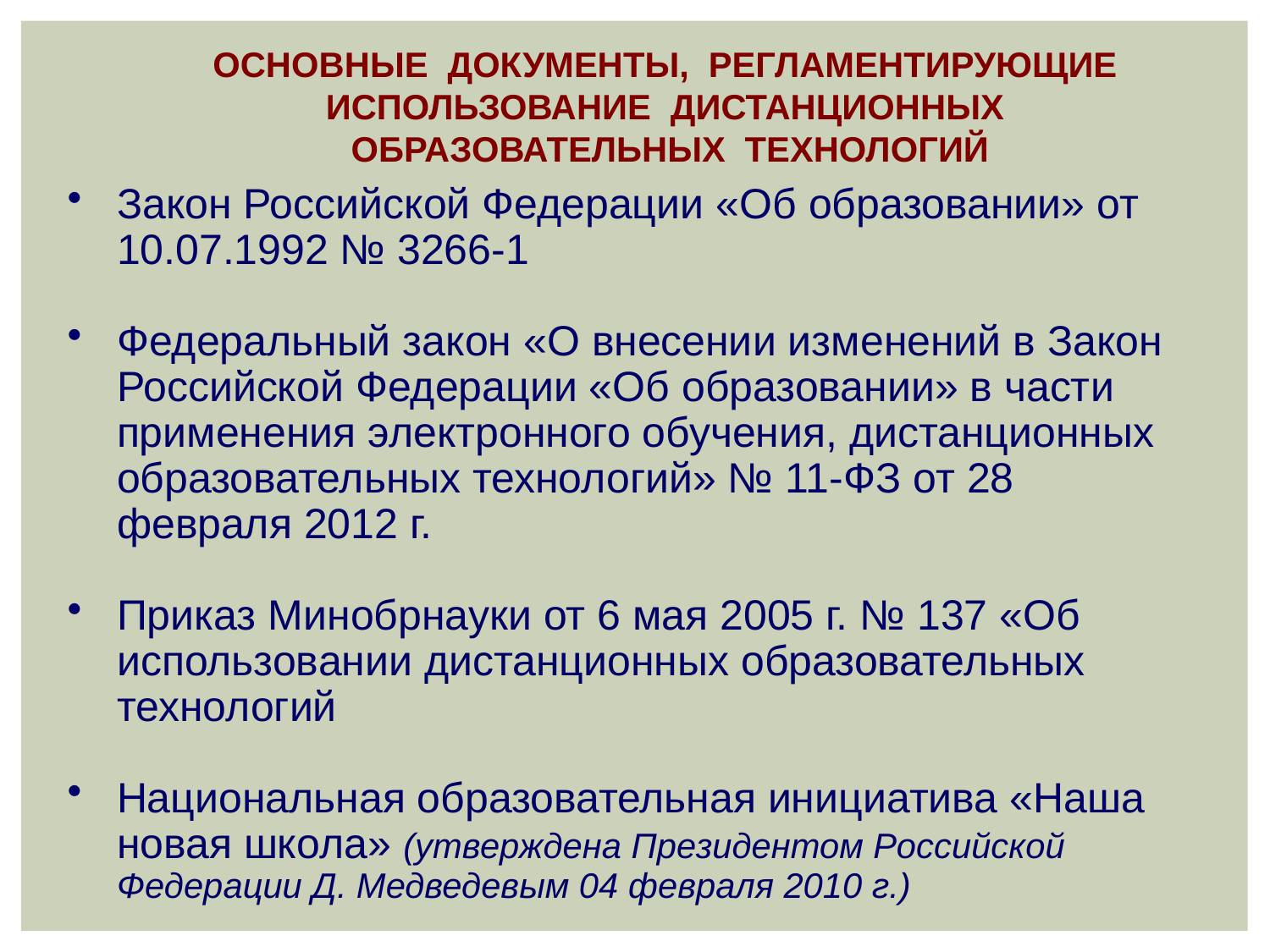

ОСНОВНЫЕ  ДОКУМЕНТЫ,  РЕГЛАМЕНТИРУЮЩИЕ  ИСПОЛЬЗОВАНИЕ  ДИСТАНЦИОННЫХ  ОБРАЗОВАТЕЛЬНЫХ  ТЕХНОЛОГИЙ
Закон Российской Федерации «Об образовании» от 10.07.1992 № 3266-1

Федеральный закон «О внесении изменений в Закон Российской Федерации «Об образовании» в части применения электронного обучения, дистанционных образовательных технологий» № 11-ФЗ от 28 февраля 2012 г.

Приказ Минобрнауки от 6 мая 2005 г. № 137 «Об использовании дистанционных образовательных технологий

Национальная образовательная инициатива «Наша новая школа» (утверждена Президентом Российской Федерации Д. Медведевым 04 февраля 2010 г.)